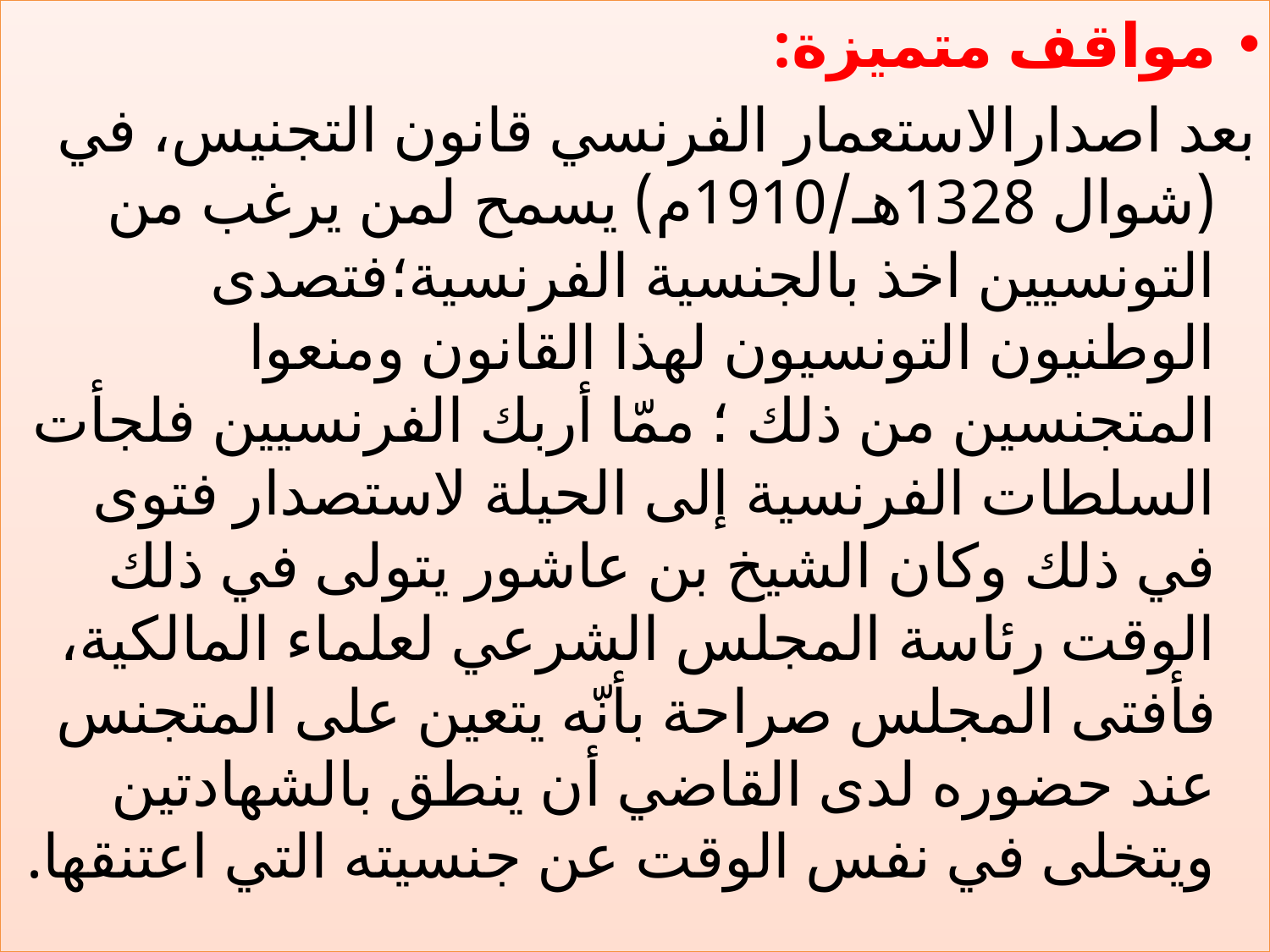

مواقف متميزة:
بعد اصدارالاستعمار الفرنسي قانون التجنيس، في (شوال 1328هـ/1910م) يسمح لمن يرغب من التونسيين اخذ بالجنسية الفرنسية؛فتصدى الوطنيون التونسيون لهذا القانون ومنعوا المتجنسين من ذلك ؛ ممّا أربك الفرنسيين فلجأت السلطات الفرنسية إلى الحيلة لاستصدار فتوى في ذلك وكان الشيخ بن عاشور يتولى في ذلك الوقت رئاسة المجلس الشرعي لعلماء المالكية، فأفتى المجلس صراحة بأنّه يتعين على المتجنس عند حضوره لدى القاضي أن ينطق بالشهادتين ويتخلى في نفس الوقت عن جنسيته التي اعتنقها.